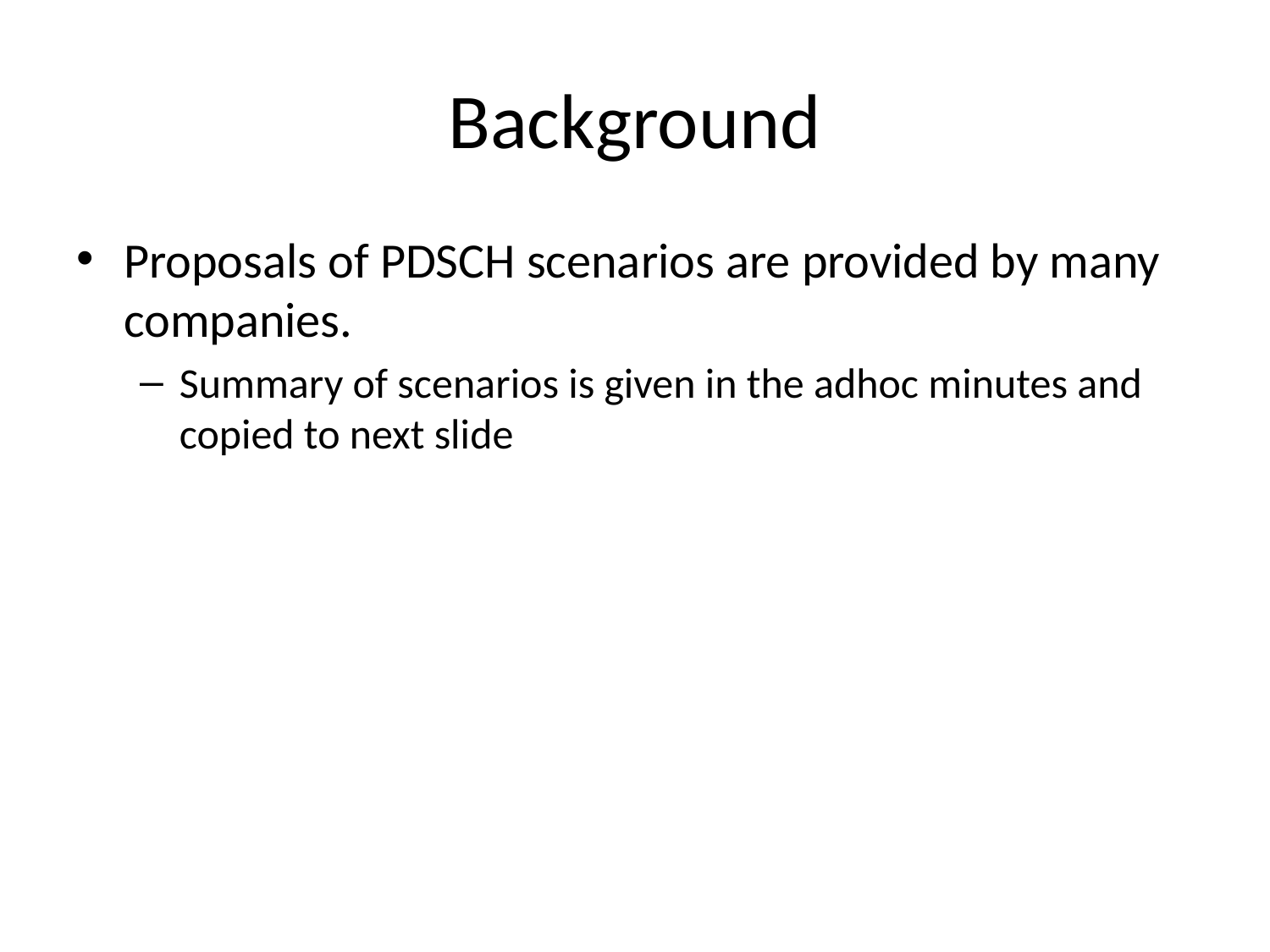

# Background
Proposals of PDSCH scenarios are provided by many companies.
Summary of scenarios is given in the adhoc minutes and copied to next slide